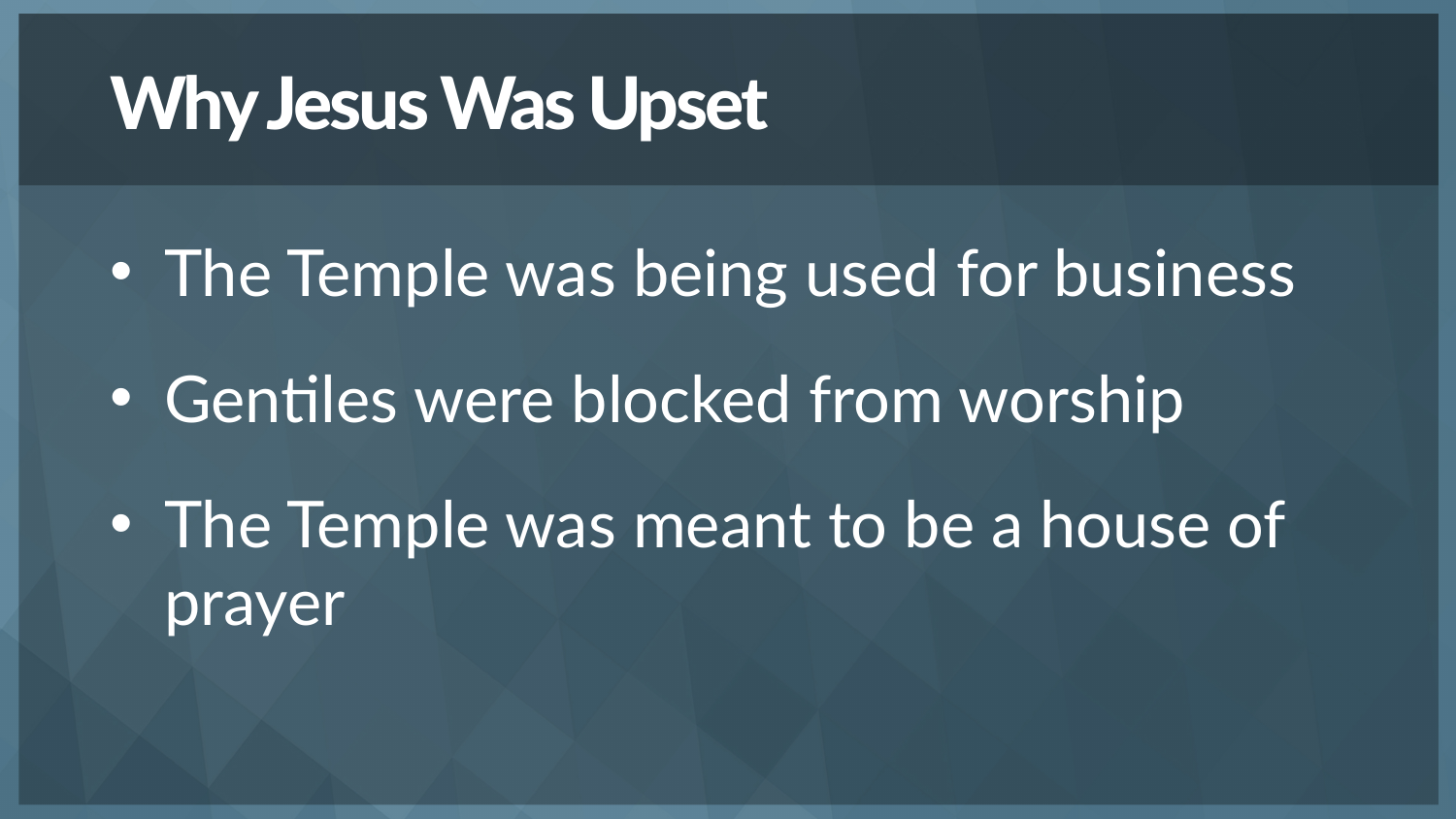

# Why Jesus Was Upset
The Temple was being used for business
Gentiles were blocked from worship
The Temple was meant to be a house of prayer